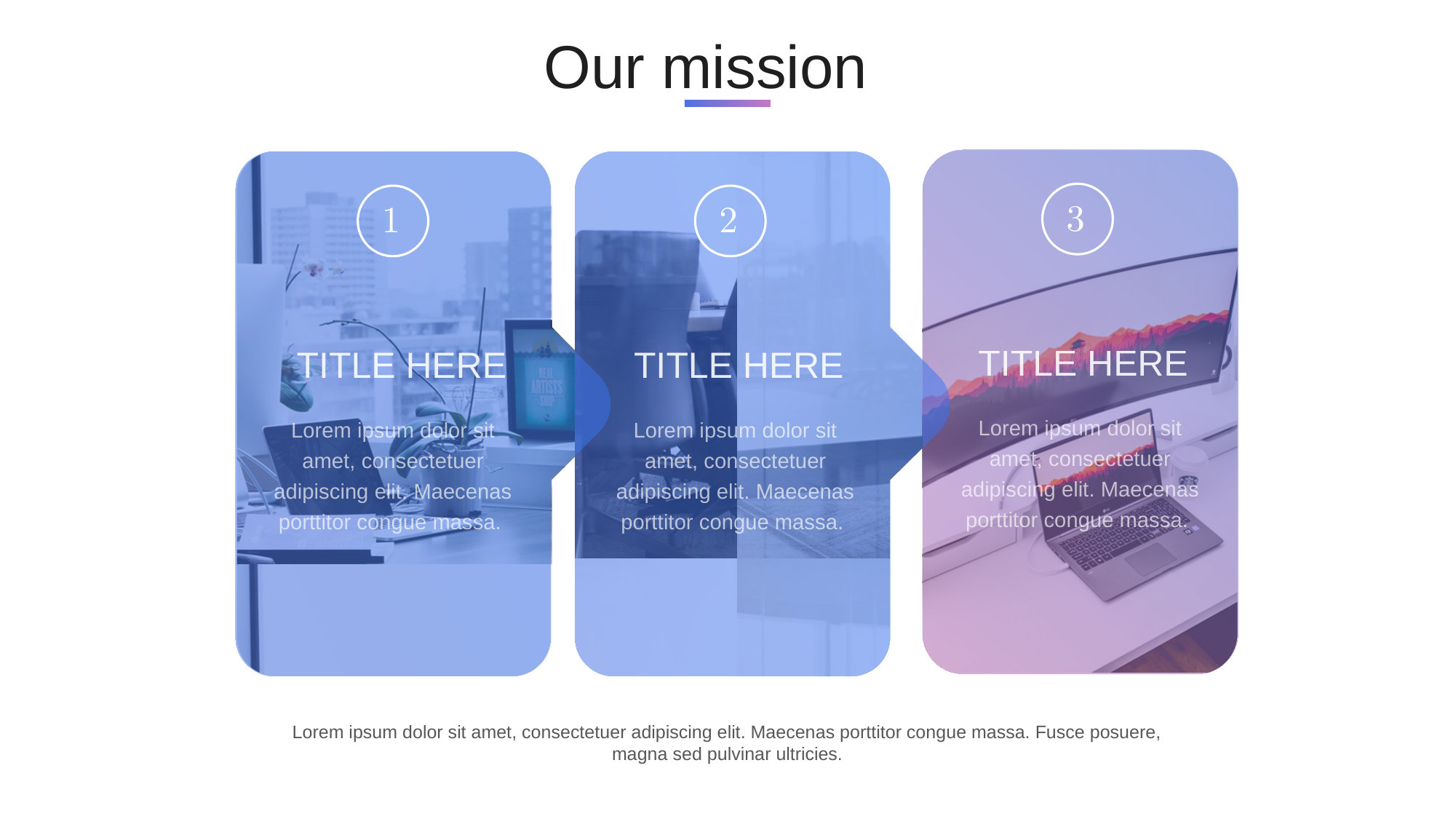

Our mission

2
TITLE HERE
Lorem ipsum dolor sit amet, consectetuer adipiscing elit. Maecenas porttitor congue massa.

2

3
TITLE HERE
Lorem ipsum dolor sit amet, consectetuer adipiscing elit. Maecenas porttitor congue massa.

1
TITLE HERE
Lorem ipsum dolor sit amet, consectetuer adipiscing elit. Maecenas porttitor congue massa.
Lorem ipsum dolor sit amet, consectetuer adipiscing elit. Maecenas porttitor congue massa. Fusce posuere, magna sed pulvinar ultricies.